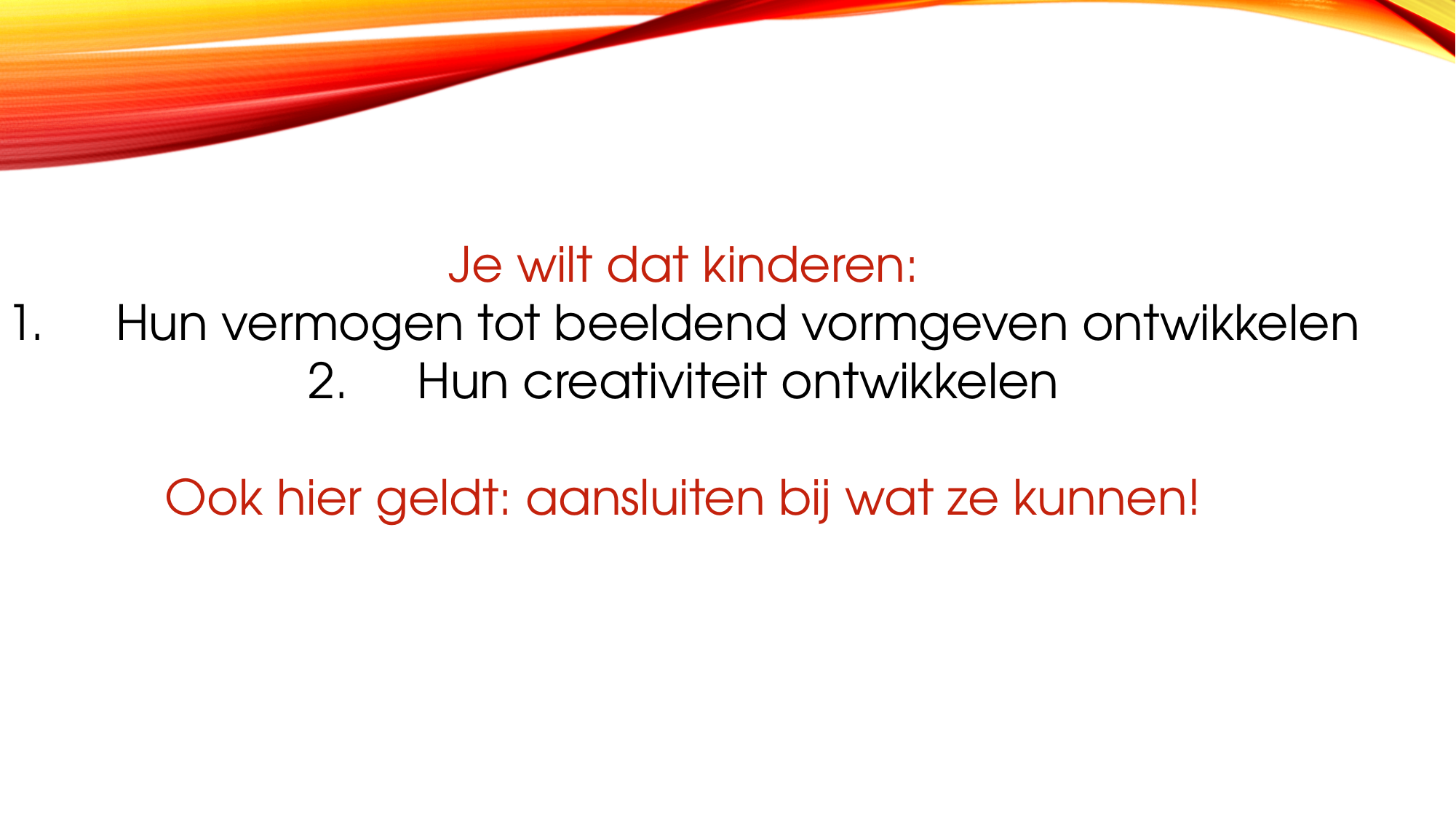

Je wilt dat kinderen:
Hun vermogen tot beeldend vormgeven ontwikkelen
Hun creativiteit ontwikkelen

Ook hier geldt: aansluiten bij wat ze kunnen!